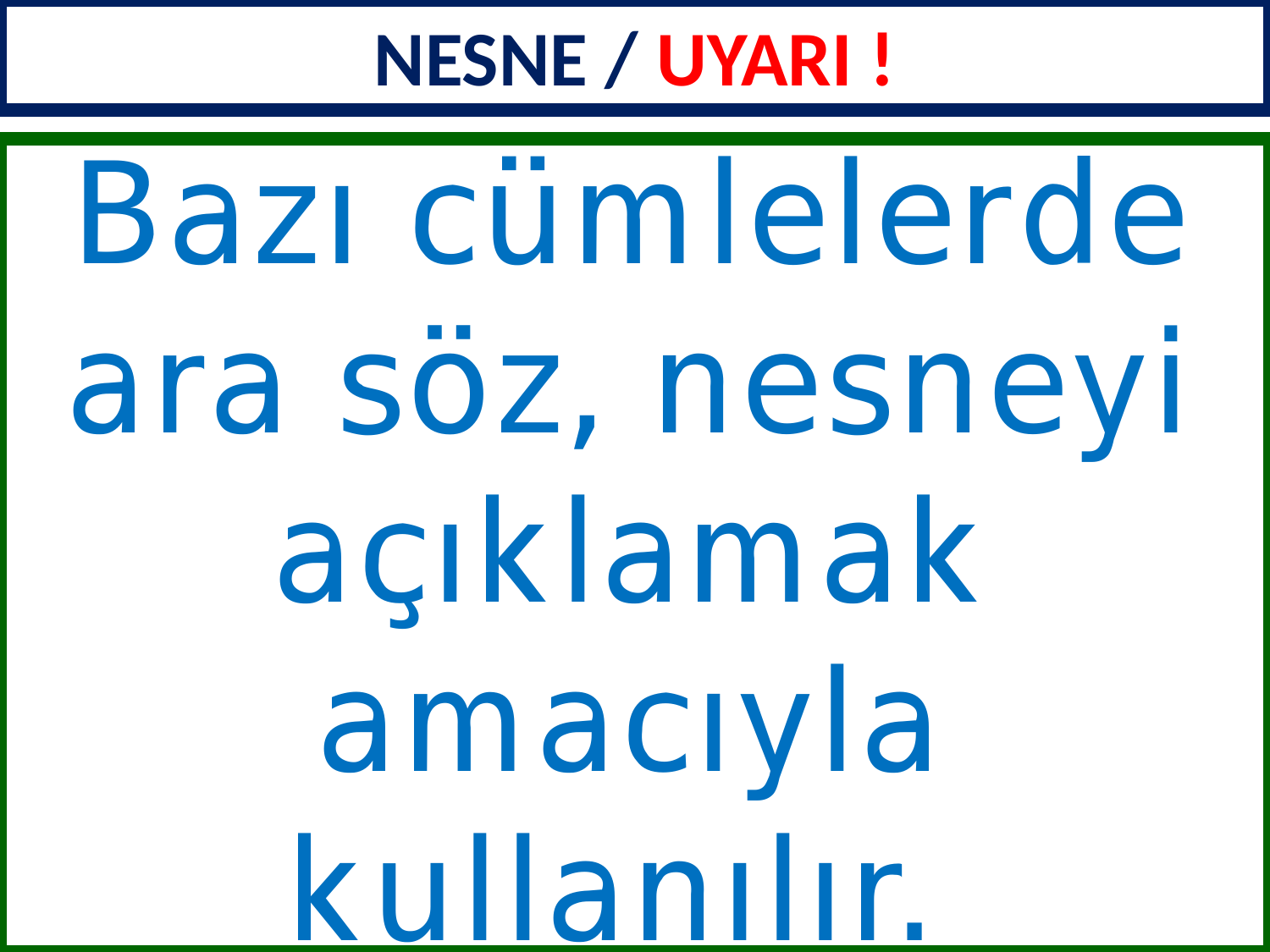

NESNE / UYARI !
Bazı cümlelerde ara söz, nesneyi açıklamak amacıyla kullanılır.